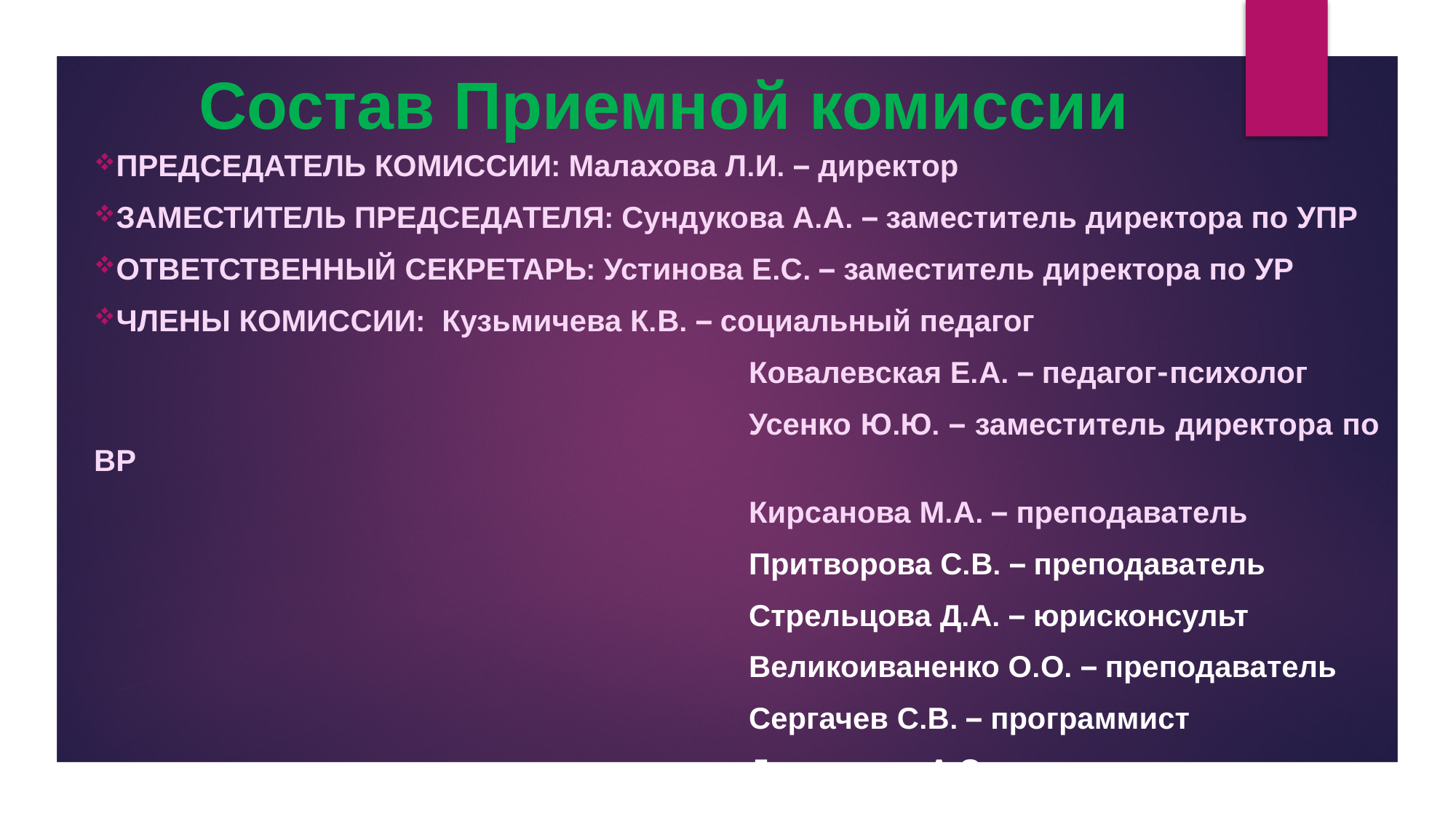

# Состав Приемной комиссии
ПРЕДСЕДАТЕЛЬ КОМИССИИ: Малахова Л.И. – директор
ЗАМЕСТИТЕЛЬ ПРЕДСЕДАТЕЛЯ: Сундукова А.А. – заместитель директора по УПР
ОТВЕТСТВЕННЫЙ СЕКРЕТАРЬ: Устинова Е.С. – заместитель директора по УР
ЧЛЕНЫ КОМИССИИ:	Кузьмичева К.В. – социальный педагог
						Ковалевская Е.А. – педагог-психолог
						Усенко Ю.Ю. – заместитель директора по ВР
						Кирсанова М.А. – преподаватель
						Притворова С.В. – преподаватель
						Стрельцова Д.А. – юрисконсульт
						Великоиваненко О.О. – преподаватель
						Сергачев С.В. – программист
						Доминикин А.С. - инженер